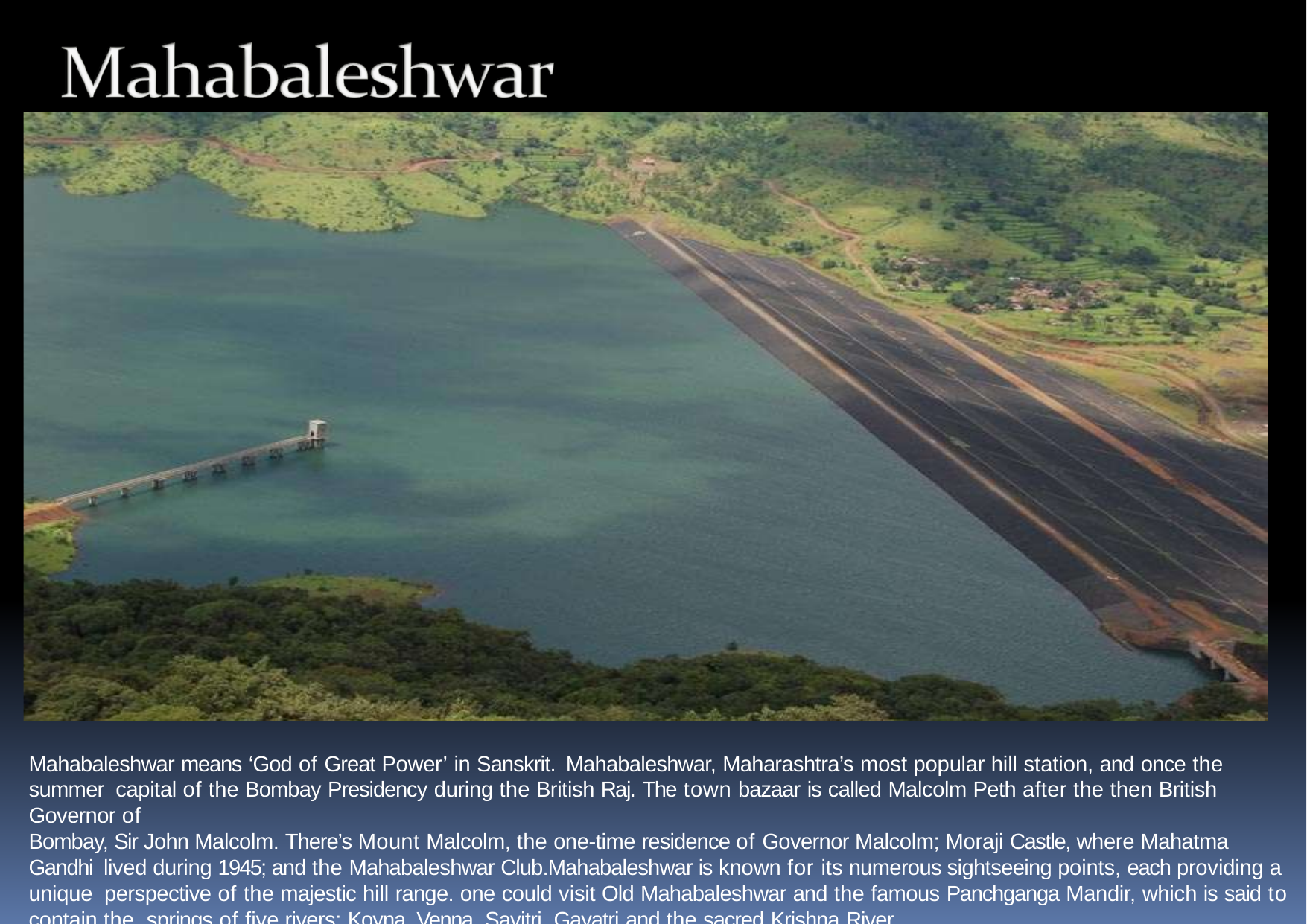

Mahabaleshwar means ‘God of Great Power’ in Sanskrit. Mahabaleshwar, Maharashtra’s most popular hill station, and once the summer  capital of the Bombay Presidency during the British Raj. The town bazaar is called Malcolm Peth after the then British Governor of
Bombay, Sir John Malcolm. There’s Mount Malcolm, the one-time residence of Governor Malcolm; Moraji Castle, where Mahatma Gandhi  lived during 1945; and the Mahabaleshwar Club.Mahabaleshwar is known for its numerous sightseeing points, each providing a unique  perspective of the majestic hill range. one could visit Old Mahabaleshwar and the famous Panchganga Mandir, which is said to contain the  springs of five rivers: Koyna, Venna, Savitri, Gayatri and the sacred Krishna River.